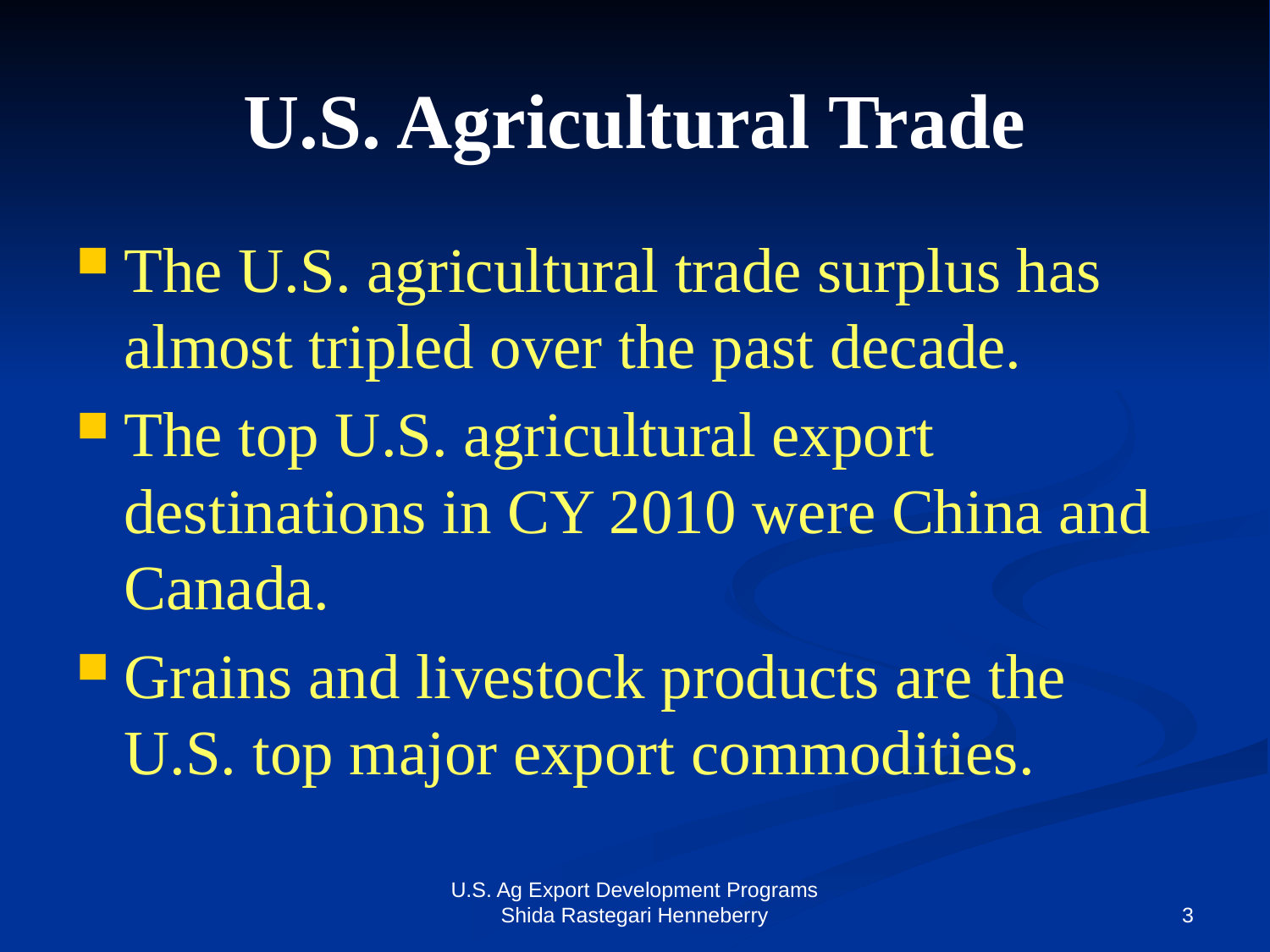

# U.S. Agricultural Trade
The U.S. agricultural trade surplus has almost tripled over the past decade.
The top U.S. agricultural export destinations in CY 2010 were China and Canada.
Grains and livestock products are the U.S. top major export commodities.
U.S. Ag Export Development Programs Shida Rastegari Henneberry
3